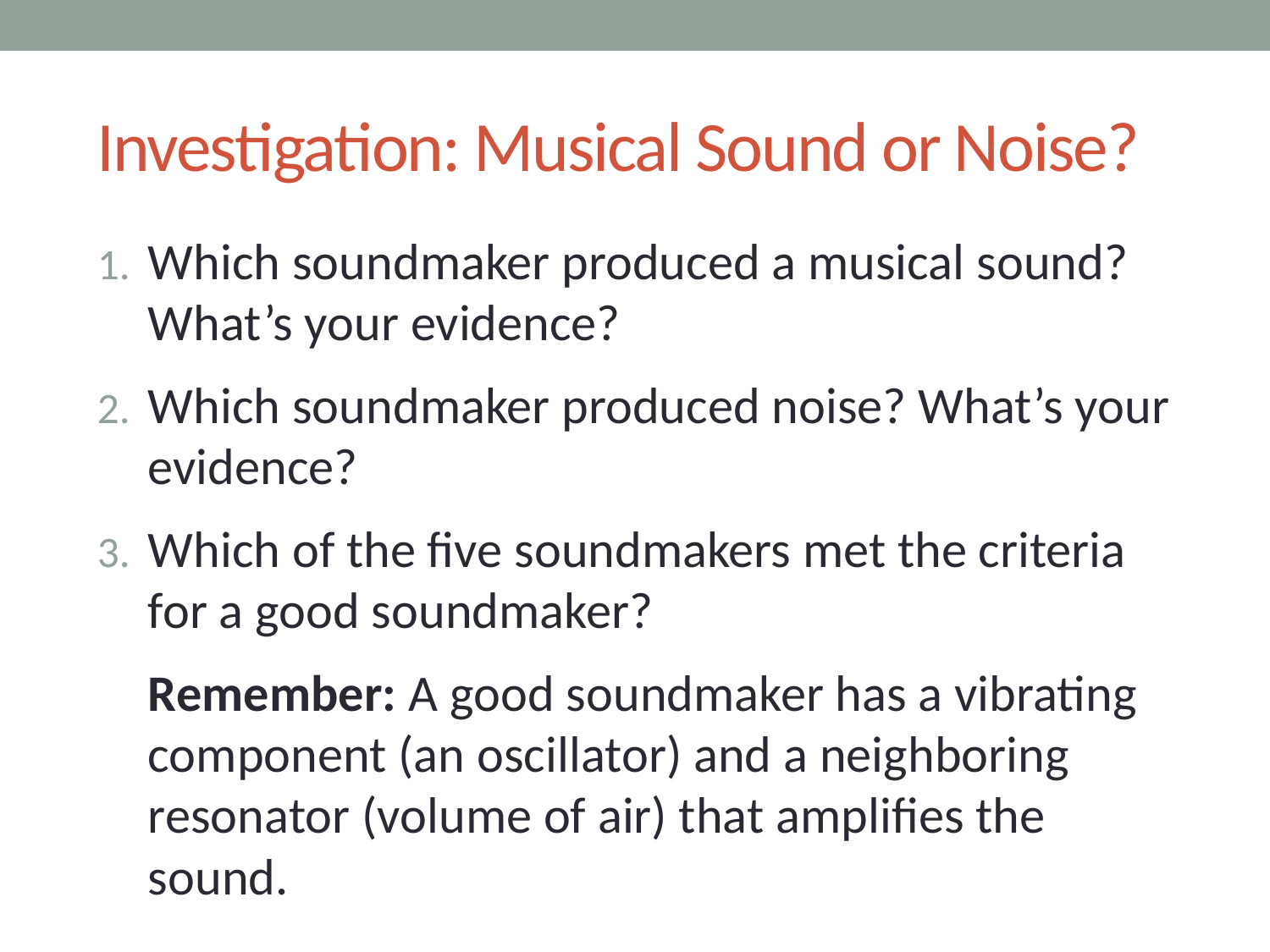

# Investigation: Musical Sound or Noise?
Which soundmaker produced a musical sound? What’s your evidence?
Which soundmaker produced noise? What’s your evidence?
Which of the five soundmakers met the criteria for a good soundmaker?
Remember: A good soundmaker has a vibrating component (an oscillator) and a neighboring resonator (volume of air) that amplifies the sound.